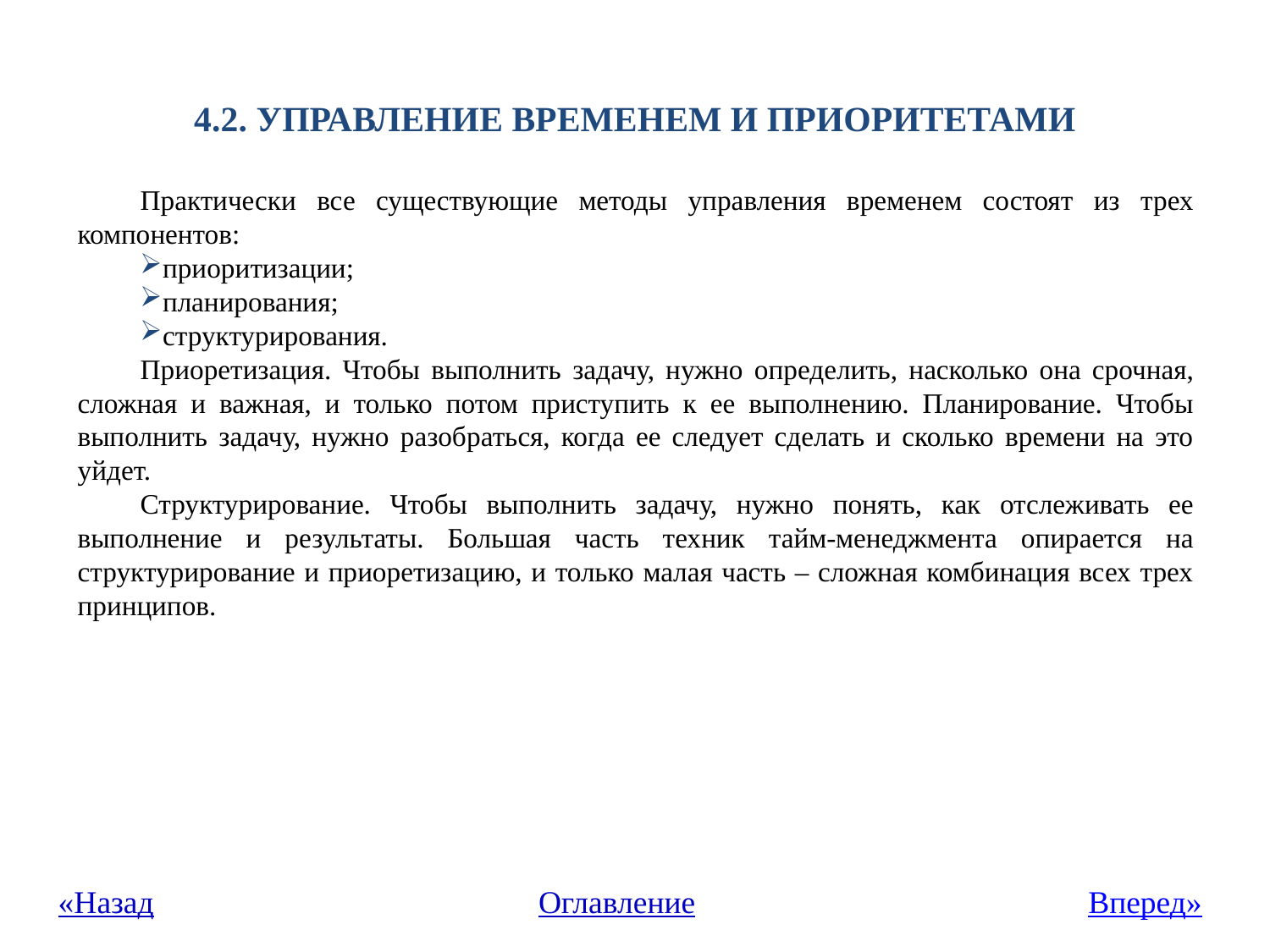

# 4.2. УПРАВЛЕНИЕ ВРЕМЕНЕМ И ПРИОРИТЕТАМИ
Практически все существующие методы управления временем состоят из трех компонентов:
приоритизации;
планирования;
структурирования.
Приоретизация. Чтобы выполнить задачу, нужно определить, насколько она срочная, сложная и важная, и только потом приступить к ее выполнению. Планирование. Чтобы выполнить задачу, нужно разобраться, когда ее следует сделать и сколько времени на это уйдет.
Структурирование. Чтобы выполнить задачу, нужно понять, как отслеживать ее выполнение и результаты. Большая часть техник тайм-менеджмента опирается на структурирование и приоретизацию, и только малая часть – сложная комбинация всех трех принципов.

«Назад
Оглавление
Вперед»